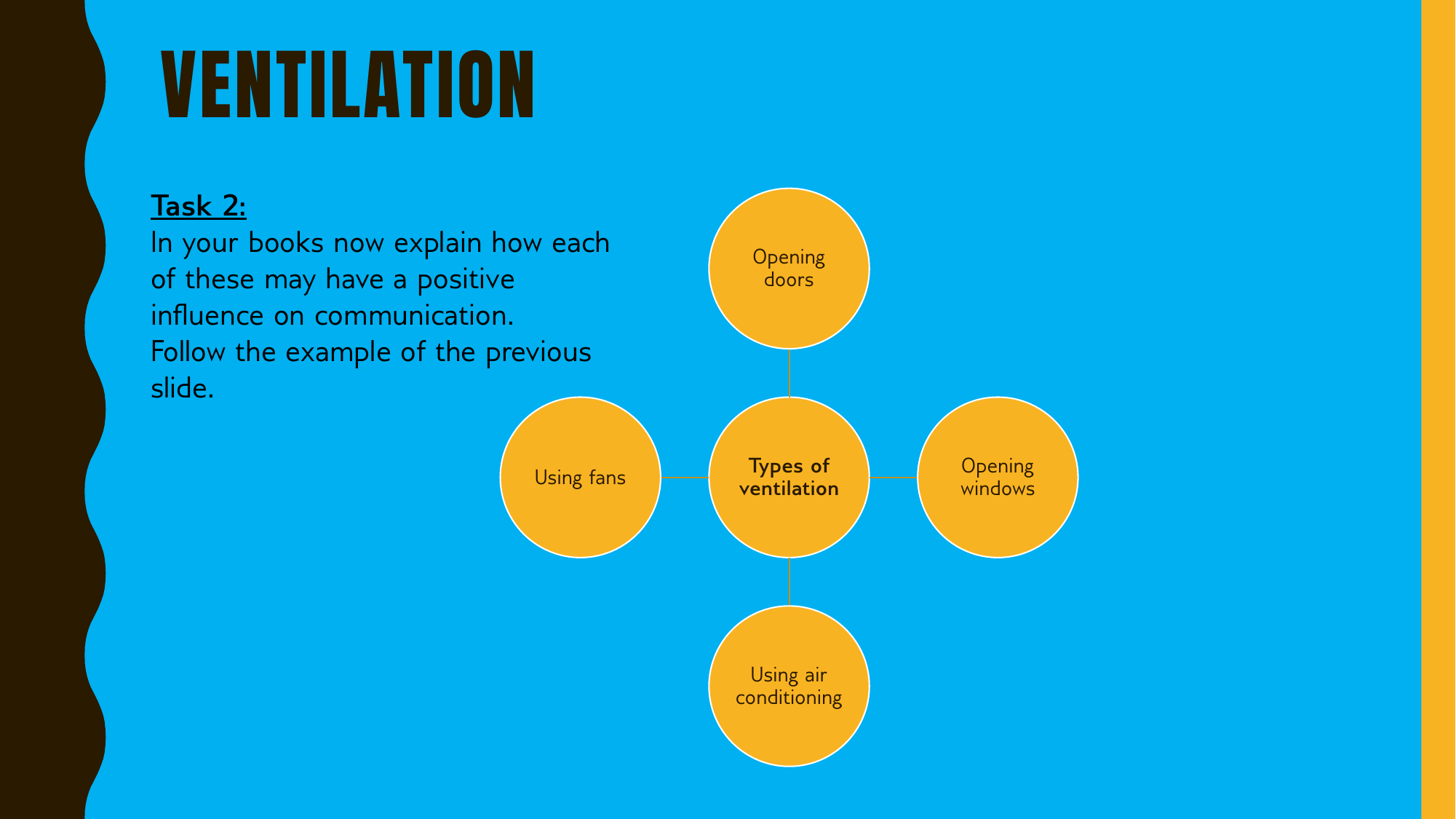

# ventilation
Task 2:
In your books now explain how each of these may have a positive influence on communication.
Follow the example of the previous slide.
Types of ventilation

Opening doors

Opening windows

Using air conditioning

Using fans